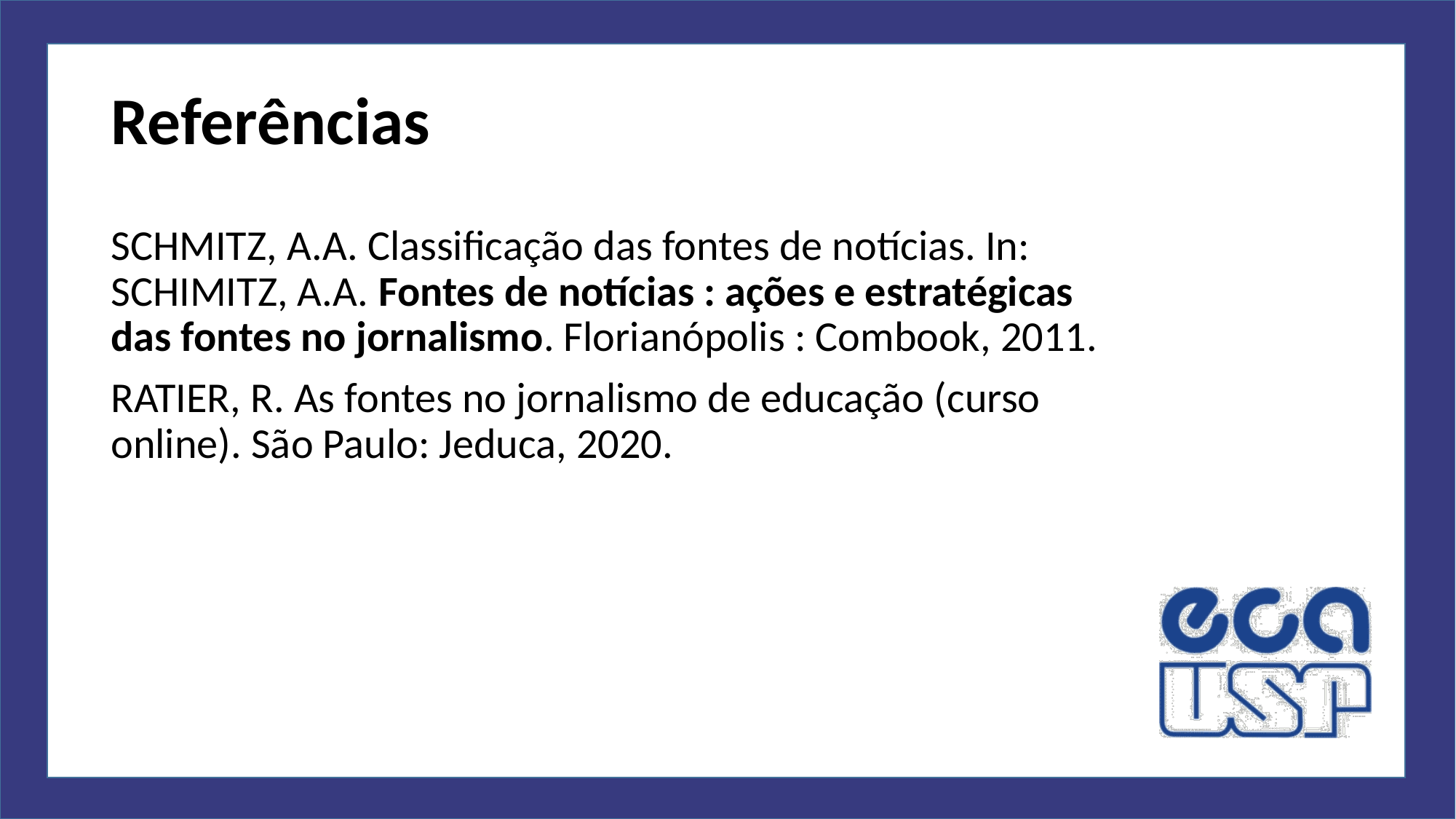

# Referências
SCHMITZ, A.A. Classificação das fontes de notícias. In: SCHIMITZ, A.A. Fontes de notícias : ações e estratégicas das fontes no jornalismo. Florianópolis : Combook, 2011.
RATIER, R. As fontes no jornalismo de educação (curso online). São Paulo: Jeduca, 2020.